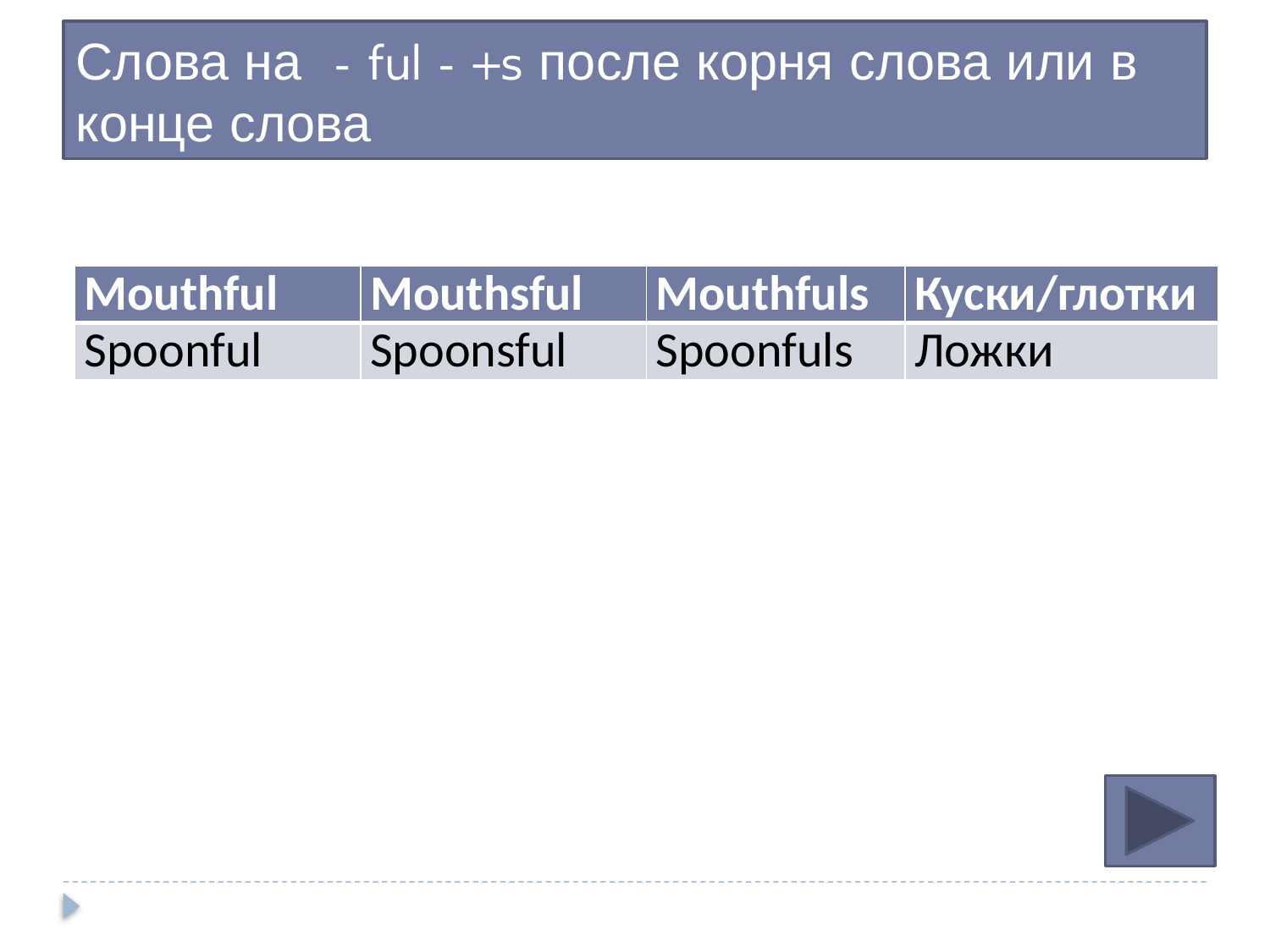

# Слова на  - ful - +s после корня слова или в конце слова
| Mouthful | Mouthsful | Mouthfuls | Куски/глотки |
| --- | --- | --- | --- |
| Spoonful | Spoonsful | Spoonfuls | Ложки |